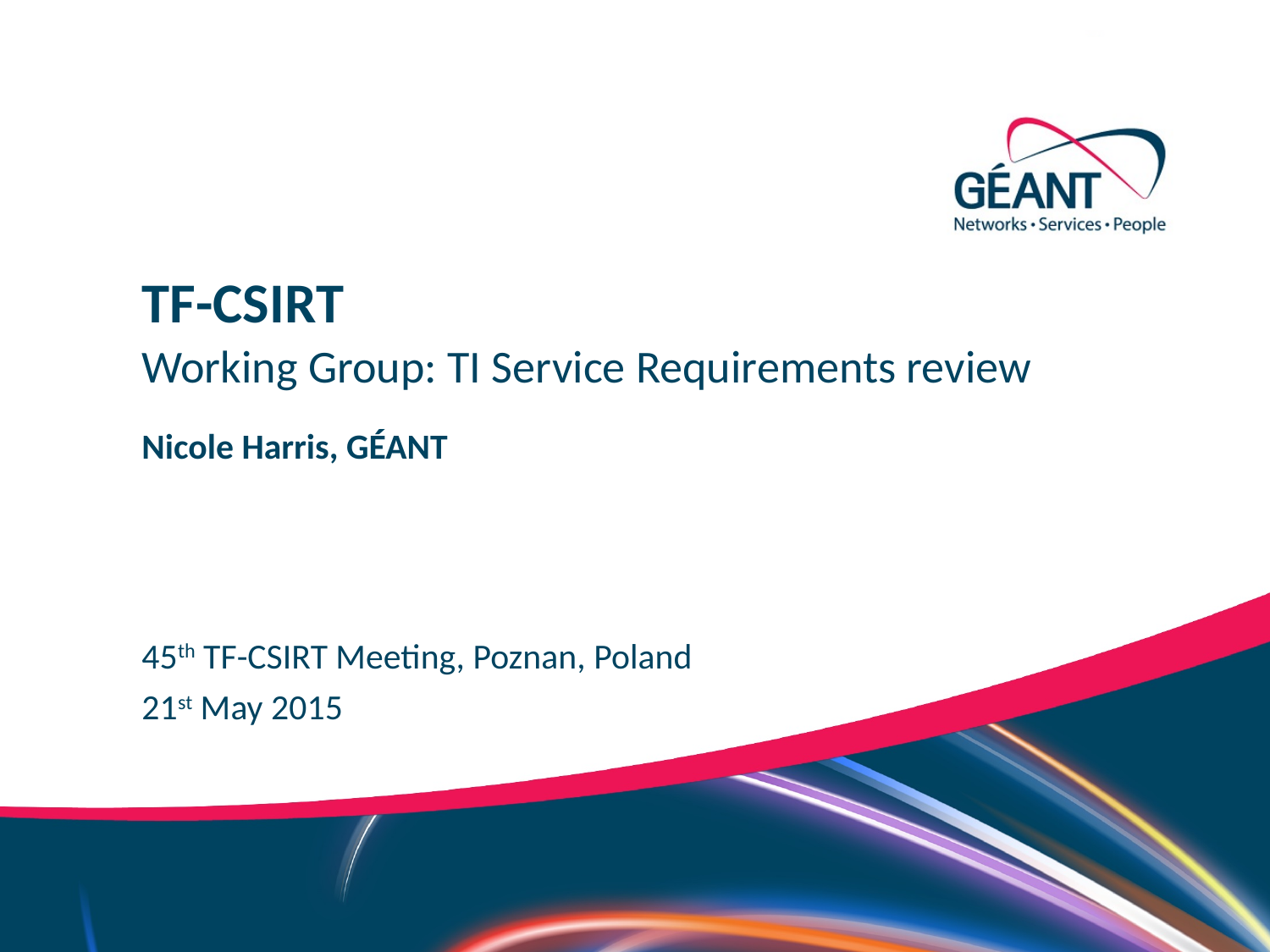

TF-CSIRT
Working Group: TI Service Requirements review
Nicole Harris, GÉANT
45th TF-CSIRT Meeting, Poznan, Poland
21st May 2015